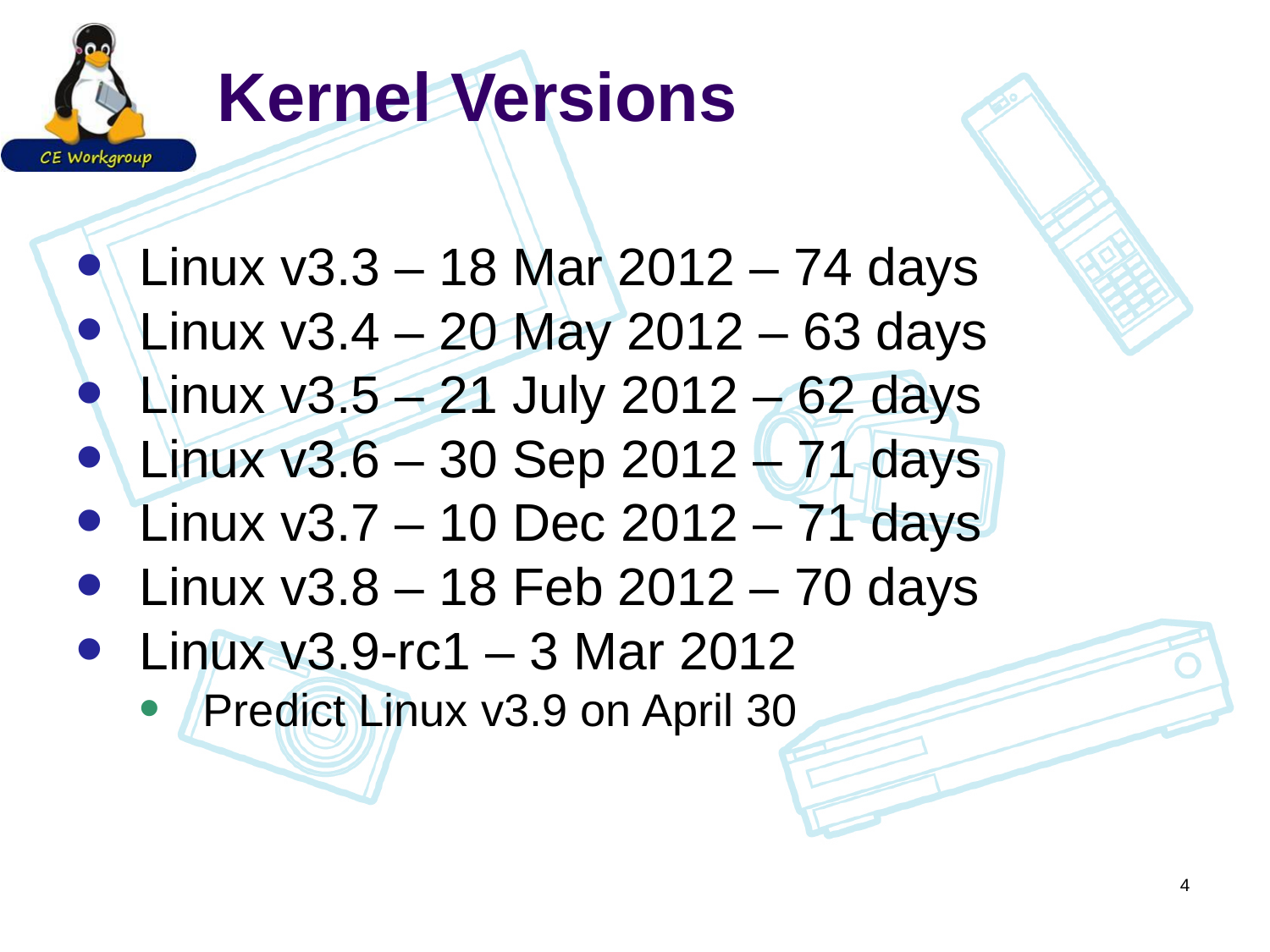

# Kernel Versions
Linux v3.3 – 18 Mar 2012 – 74 days
Linux v3.4 – 20 May 2012 – 63 days
Linux v3.5 – 21 July 2012 – 62 days
Linux v3.6 – 30 Sep 2012 – 71 days
Linux v3.7 – 10 Dec 2012 – 71 days
Linux v3.8 – 18 Feb 2012 – 70 days
Linux v3.9-rc1 – 3 Mar 2012
Predict Linux v3.9 on April 30
4